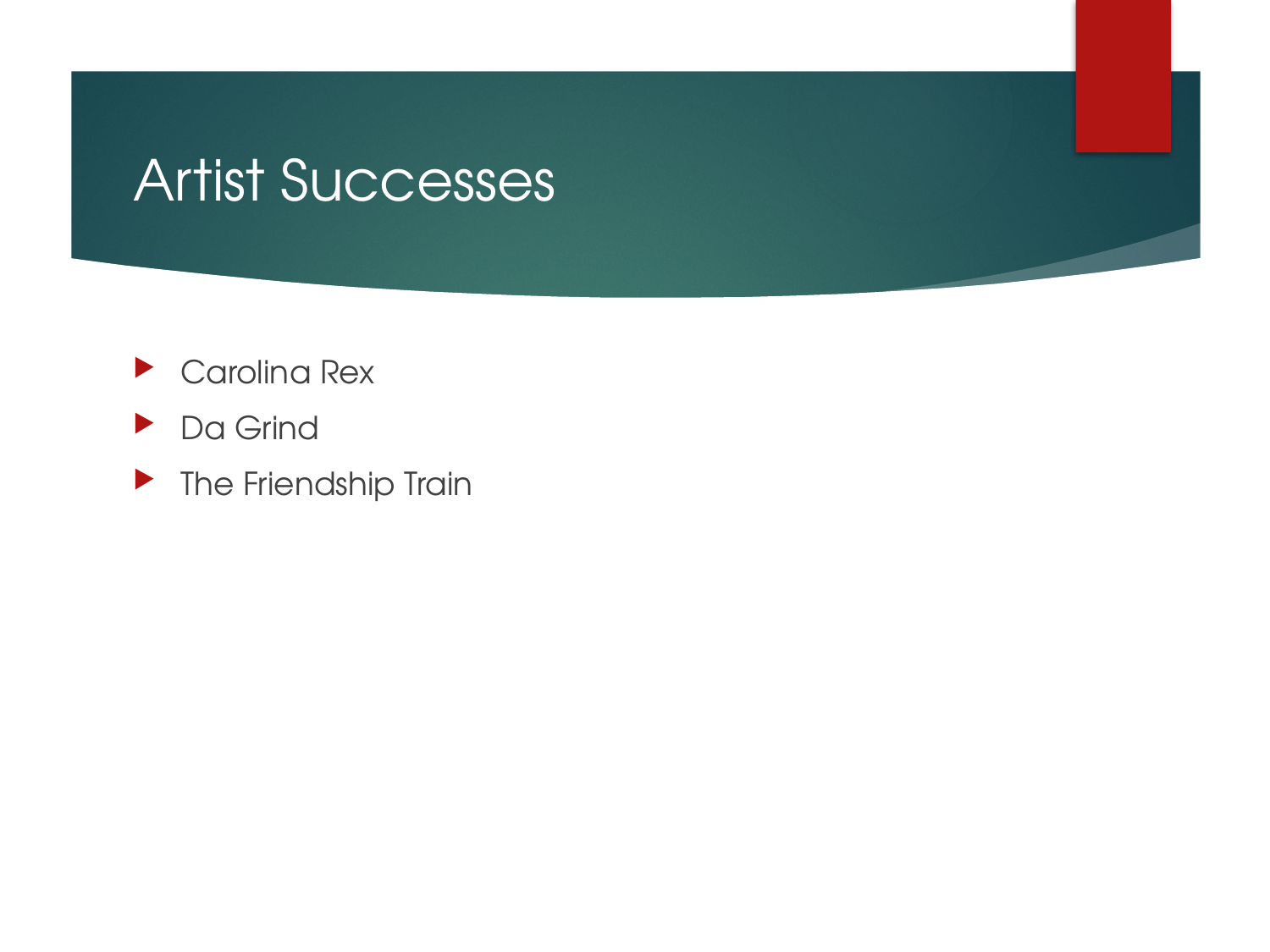

# Artist Successes
Carolina Rex
Da Grind
The Friendship Train